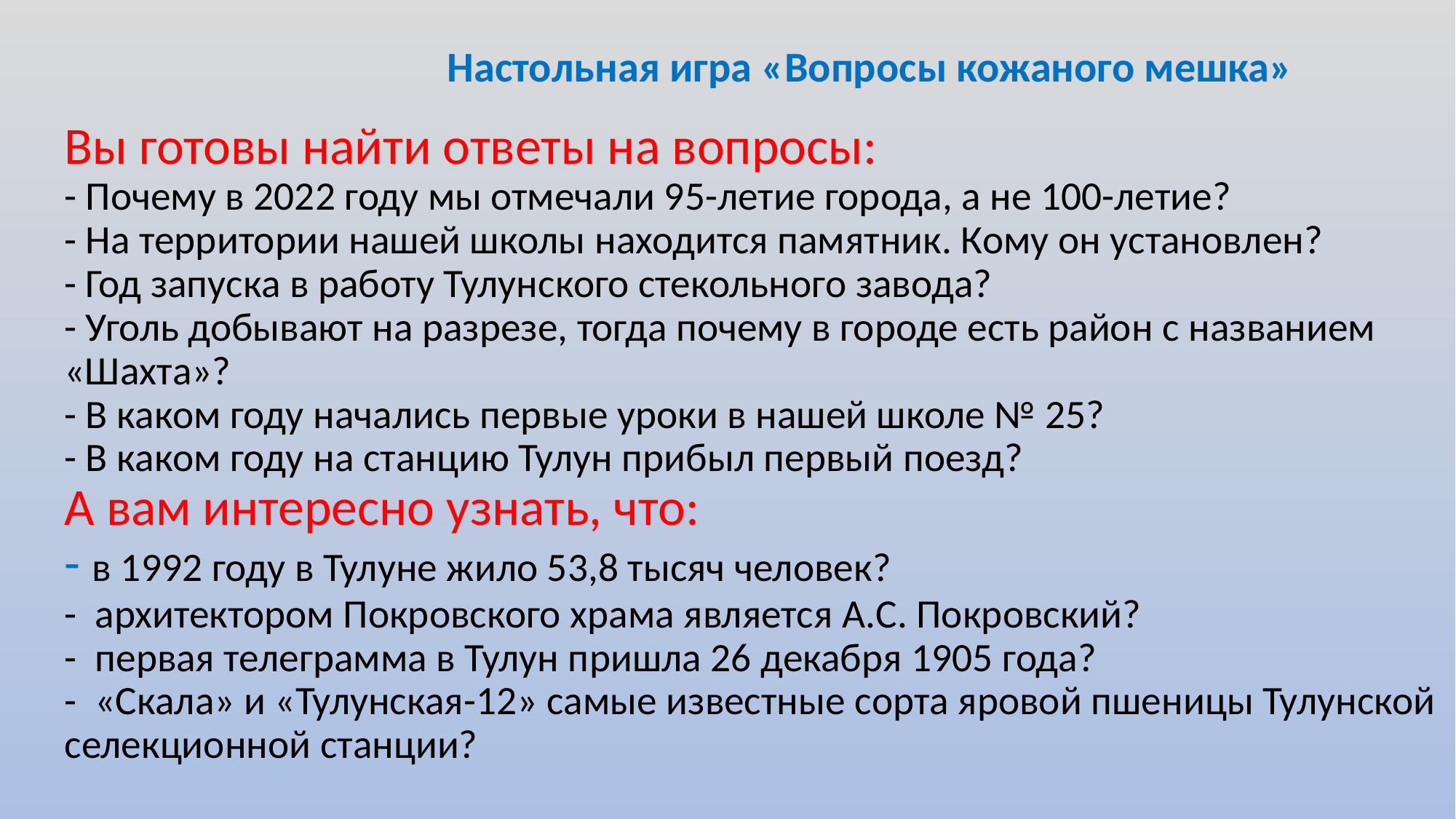

Настольная игра «Вопросы кожаного мешка»
# Вы готовы найти ответы на вопросы: - Почему в 2022 году мы отмечали 95-летие города, а не 100-летие? - На территории нашей школы находится памятник. Кому он установлен? - Год запуска в работу Тулунского стекольного завода? - Уголь добывают на разрезе, тогда почему в городе есть район с названием «Шахта»? - В каком году начались первые уроки в нашей школе № 25? - В каком году на станцию Тулун прибыл первый поезд? А вам интересно узнать, что: - в 1992 году в Тулуне жило 53,8 тысяч человек? -  архитектором Покровского храма является А.С. Покровский? -  первая телеграмма в Тулун пришла 26 декабря 1905 года? -  «Скала» и «Тулунская-12» самые известные сорта яровой пшеницы Тулунской селекционной станции?